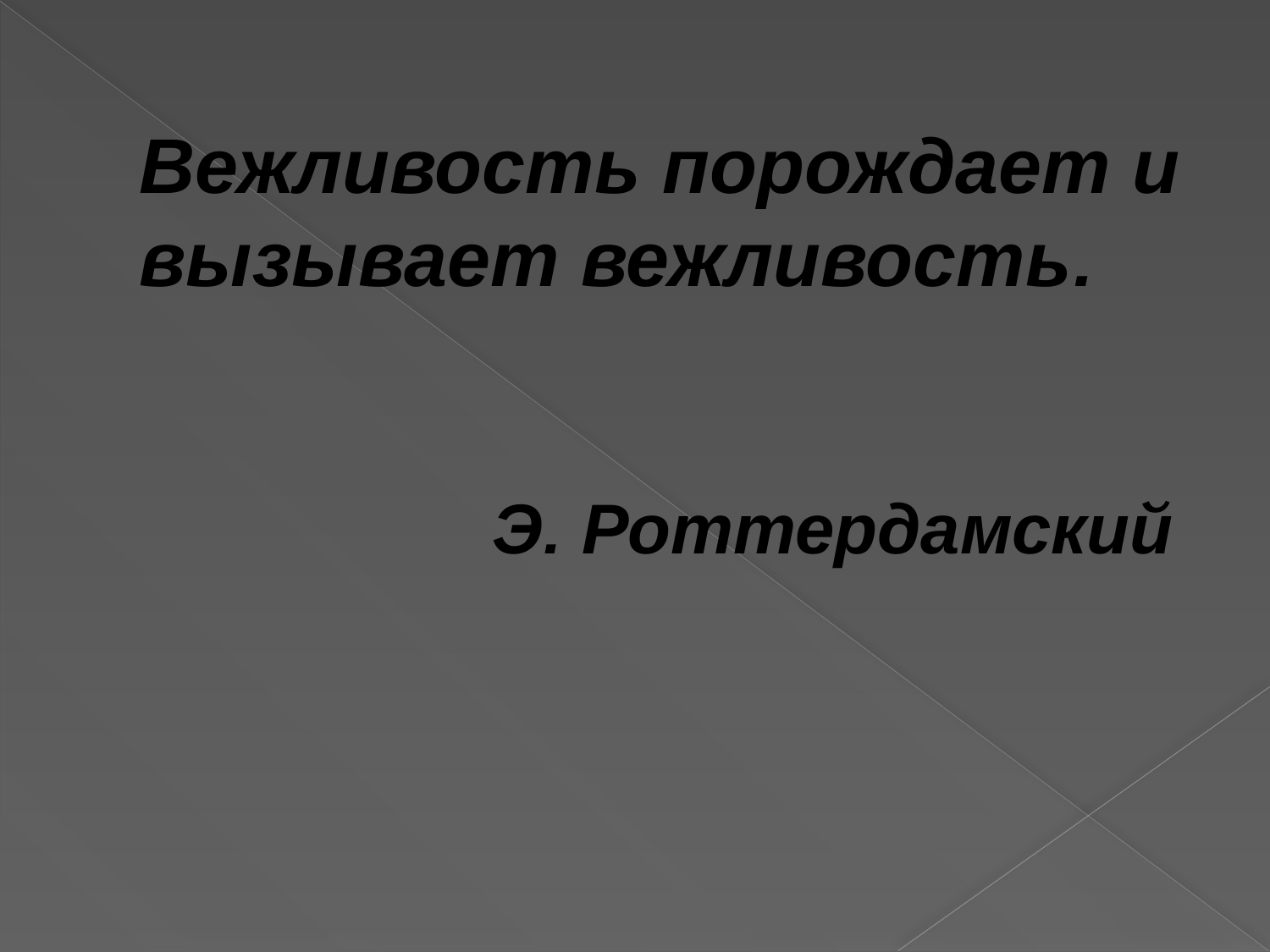

# Вежливость порождает и вызывает вежливость. Э. Роттердамский